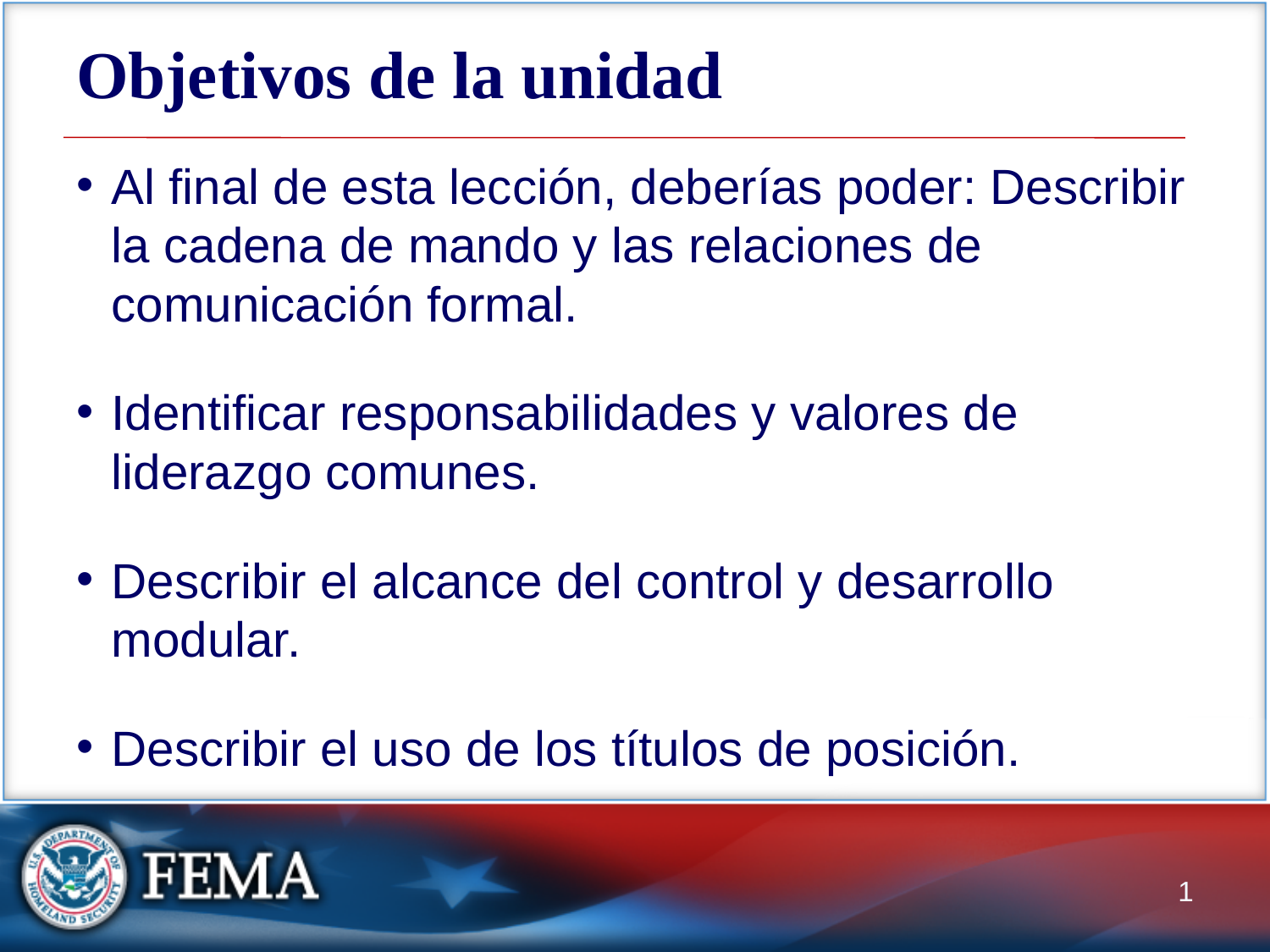

# Objetivos de la unidad
Al final de esta lección, deberías poder: Describir la cadena de mando y las relaciones de comunicación formal.
Identificar responsabilidades y valores de liderazgo comunes.
Describir el alcance del control y desarrollo modular.
Describir el uso de los títulos de posición.
1